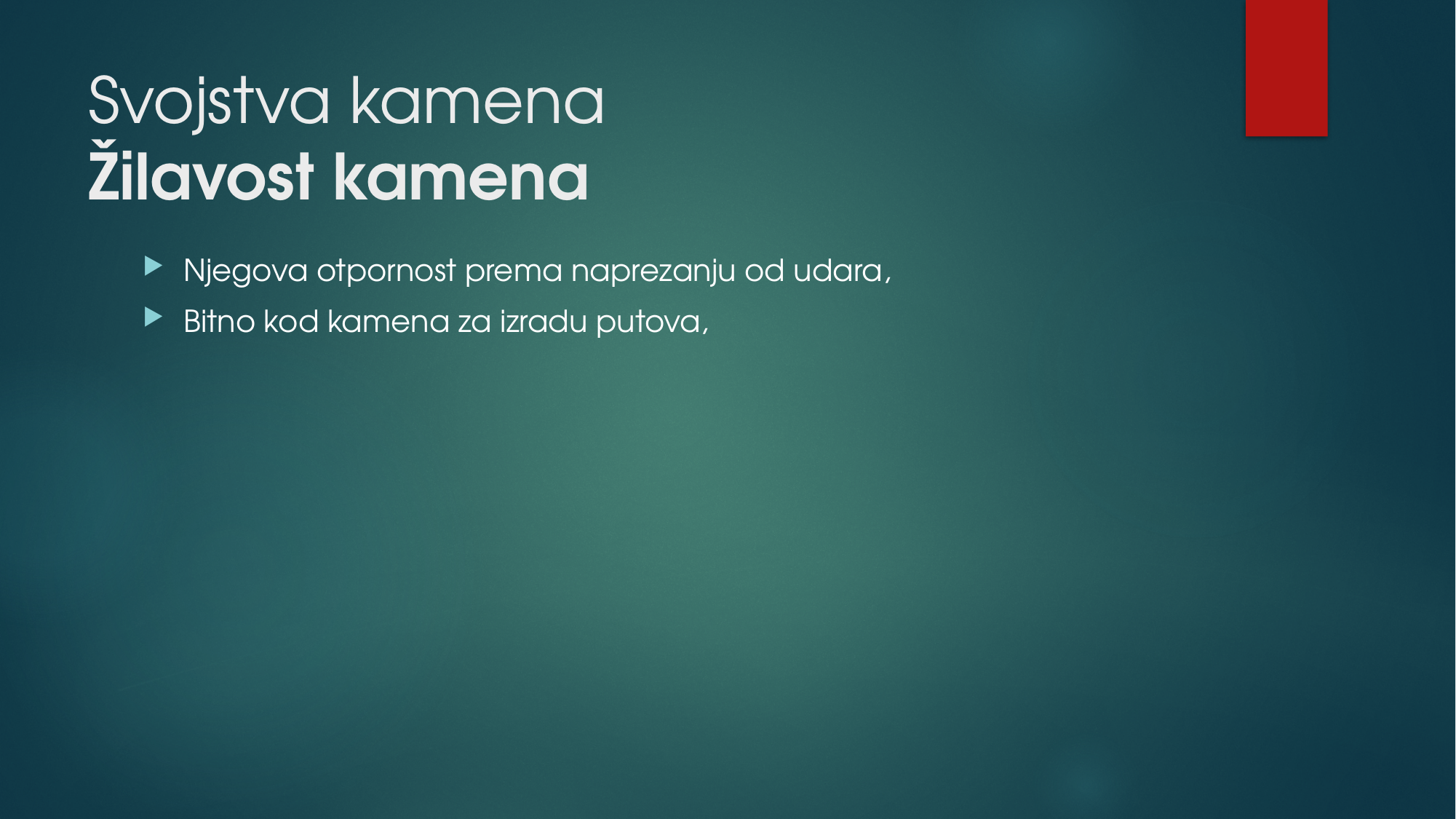

# Svojstva kamena Žilavost kamena
Njegova otpornost prema naprezanju od udara,
Bitno kod kamena za izradu putova,